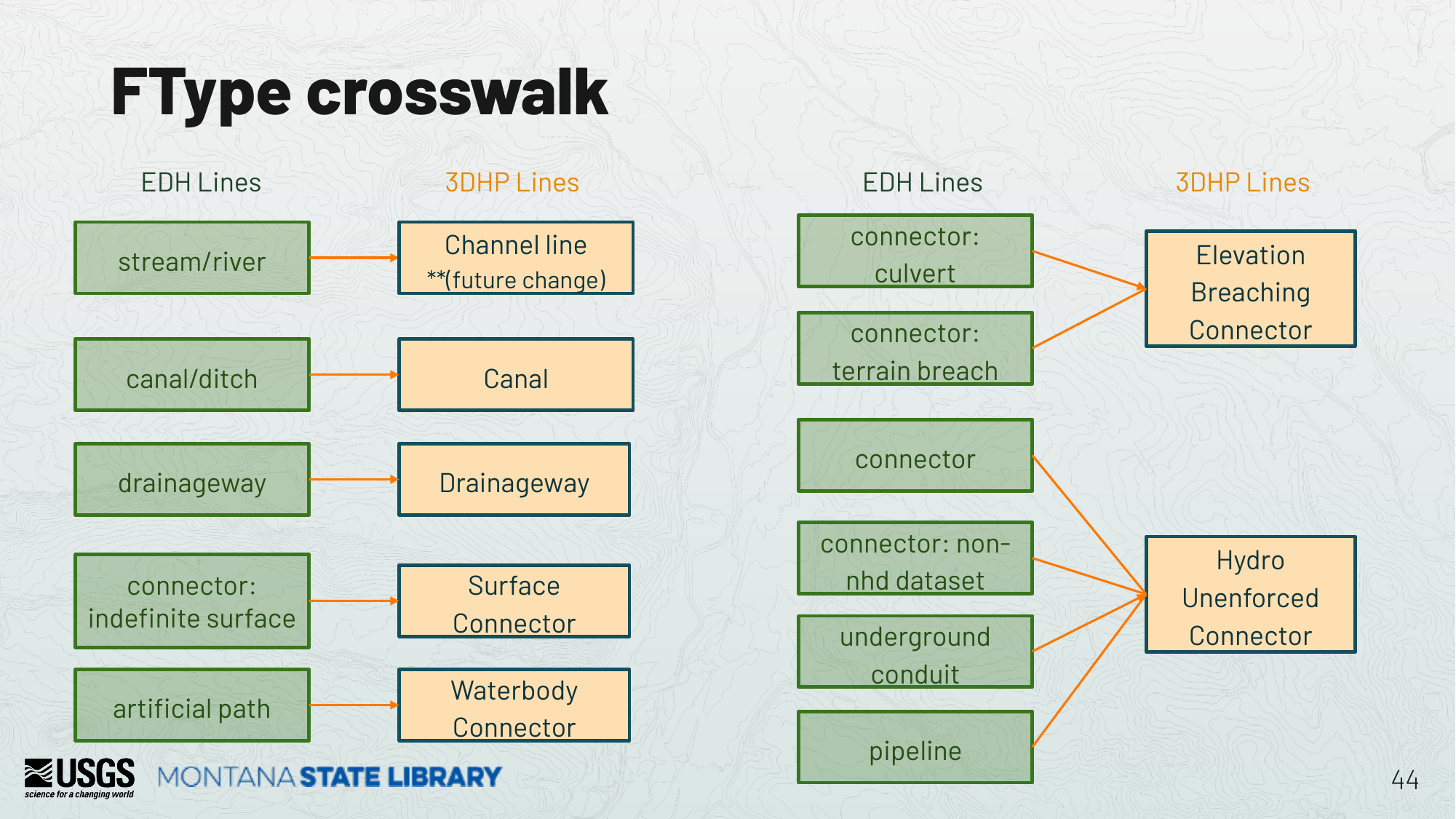

# FType crosswalk
EDH Lines
3DHP Lines
EDH Lines
3DHP Lines
connector: culvert
stream/river
Channel line
**(future change)
Elevation Breaching Connector
connector: terrain breach
canal/ditch
Canal
connector
drainageway
Drainageway
connector: non-nhd dataset
Hydro Unenforced Connector
connector: indefinite surface
Surface Connector
underground conduit
artificial path
Waterbody Connector
pipeline